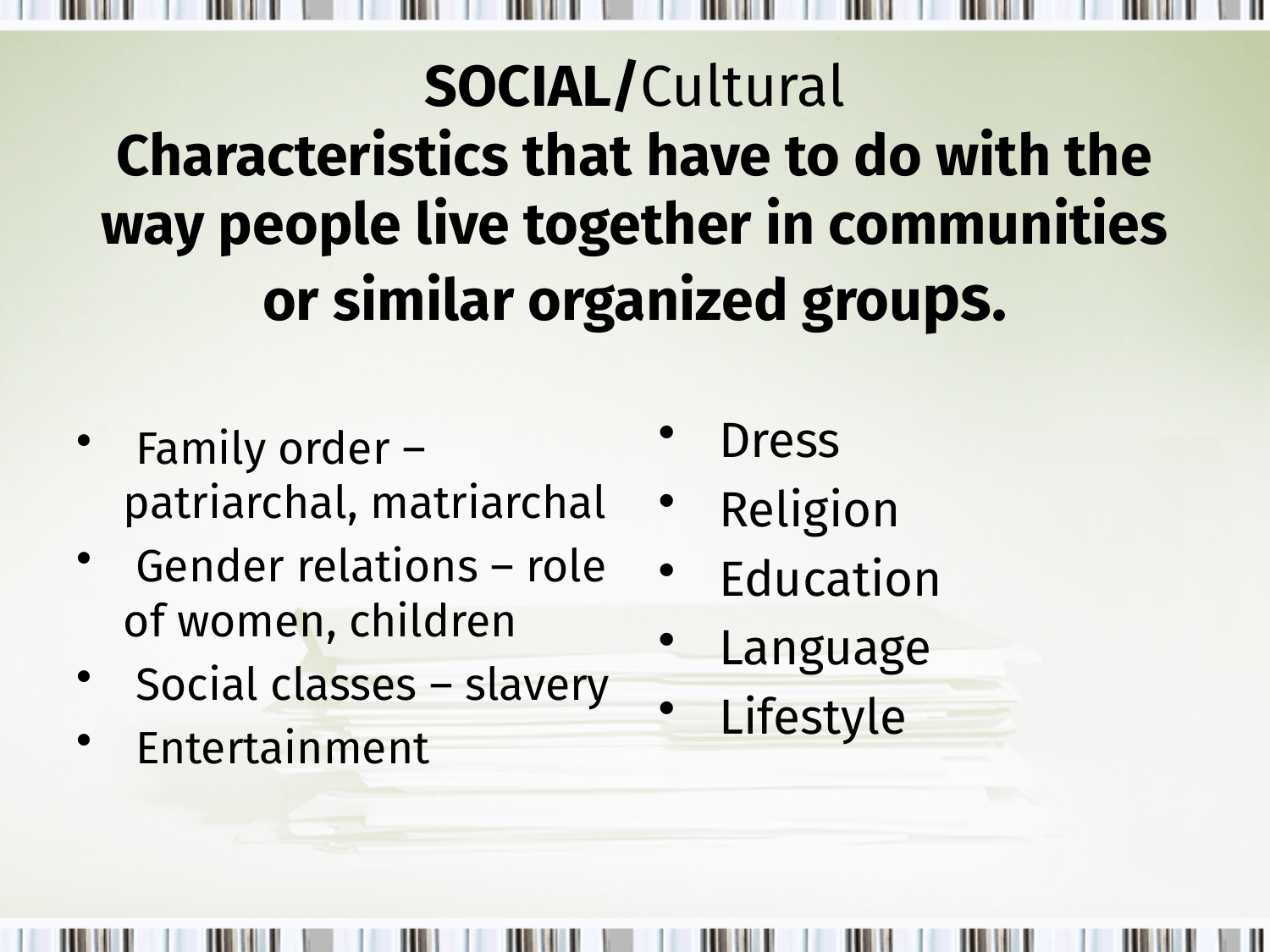

# SOCIAL/Cultural Characteristics that have to do with the way people live together in communities or similar organized groups.
 Dress
 Religion
 Education
 Language
 Lifestyle

 Family order –patriarchal, matriarchal
 Gender relations – role of women, children
 Social classes – slavery
 Entertainment